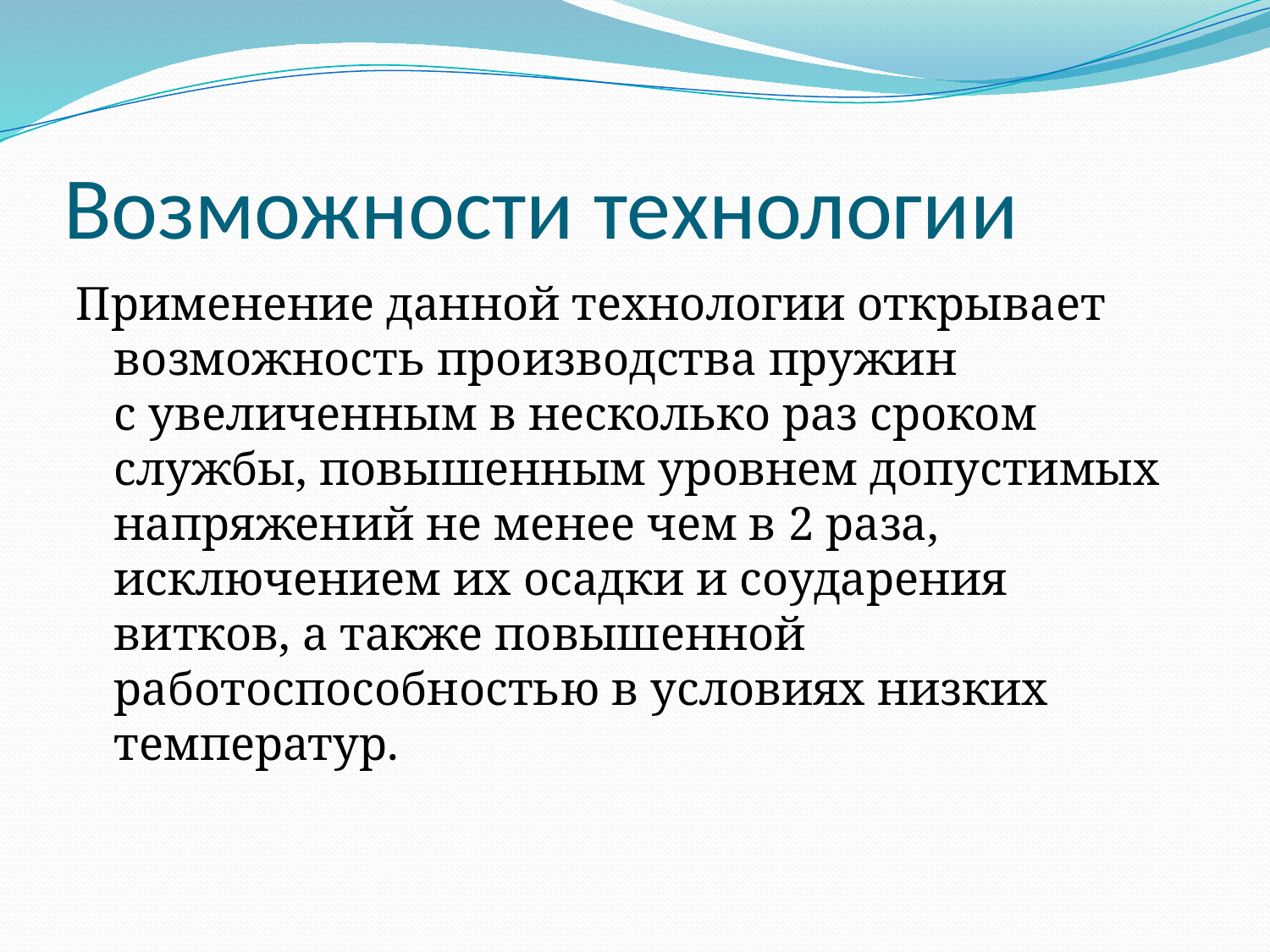

# Возможности технологии
Применение данной технологии открывает возможность производства пружин с увеличенным в несколько раз сроком службы, повышенным уровнем допустимых напряжений не менее чем в 2 раза, исключением их осадки и соударения витков, а также повышенной работоспособностью в условиях низких температур.